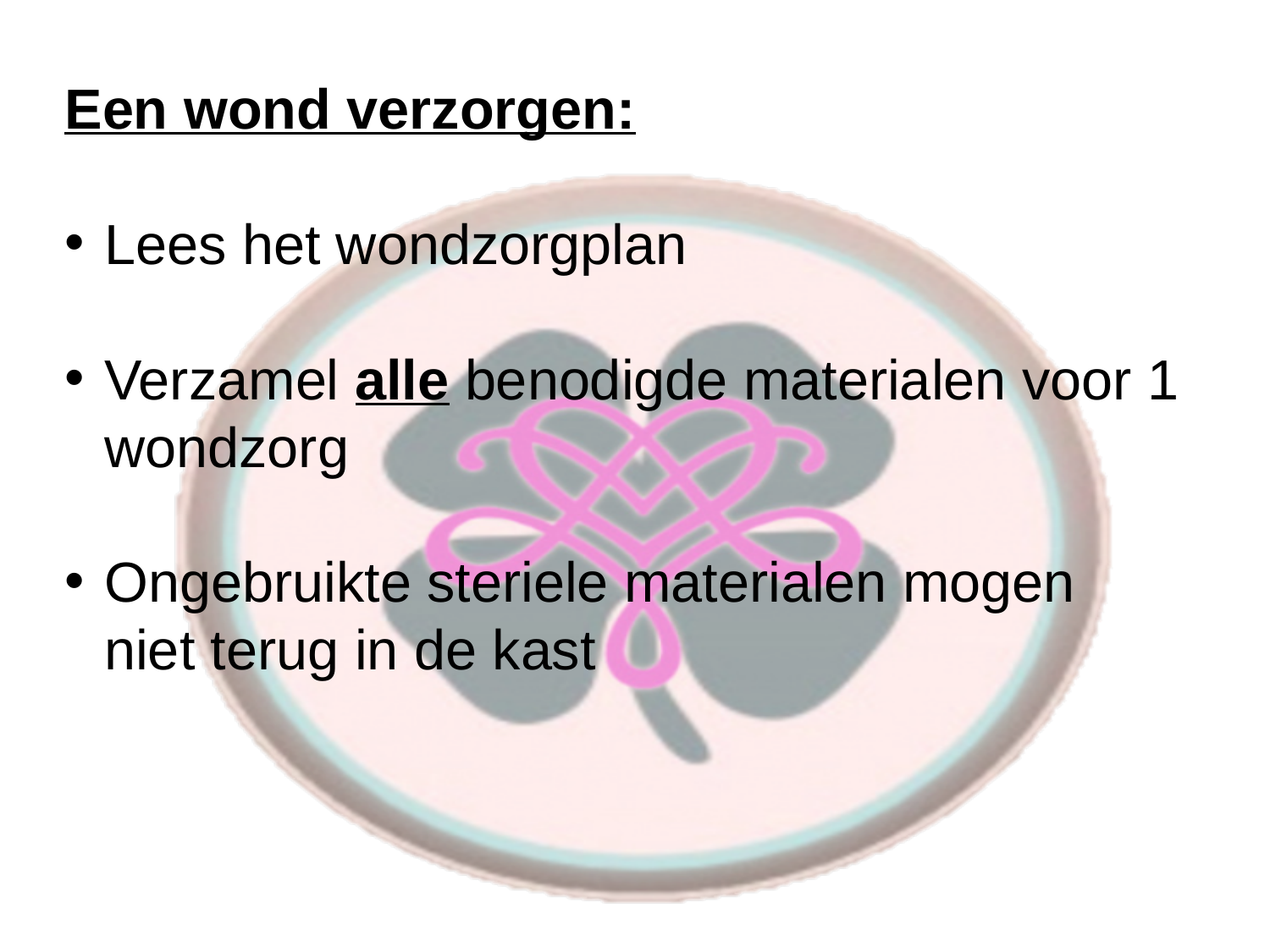

Een wond verzorgen:

Lees het wondzorgplan

Verzamel alle benodigde materialen voor 1 wondzorg

Ongebruikte steriele materialen mogen niet terug in de kast